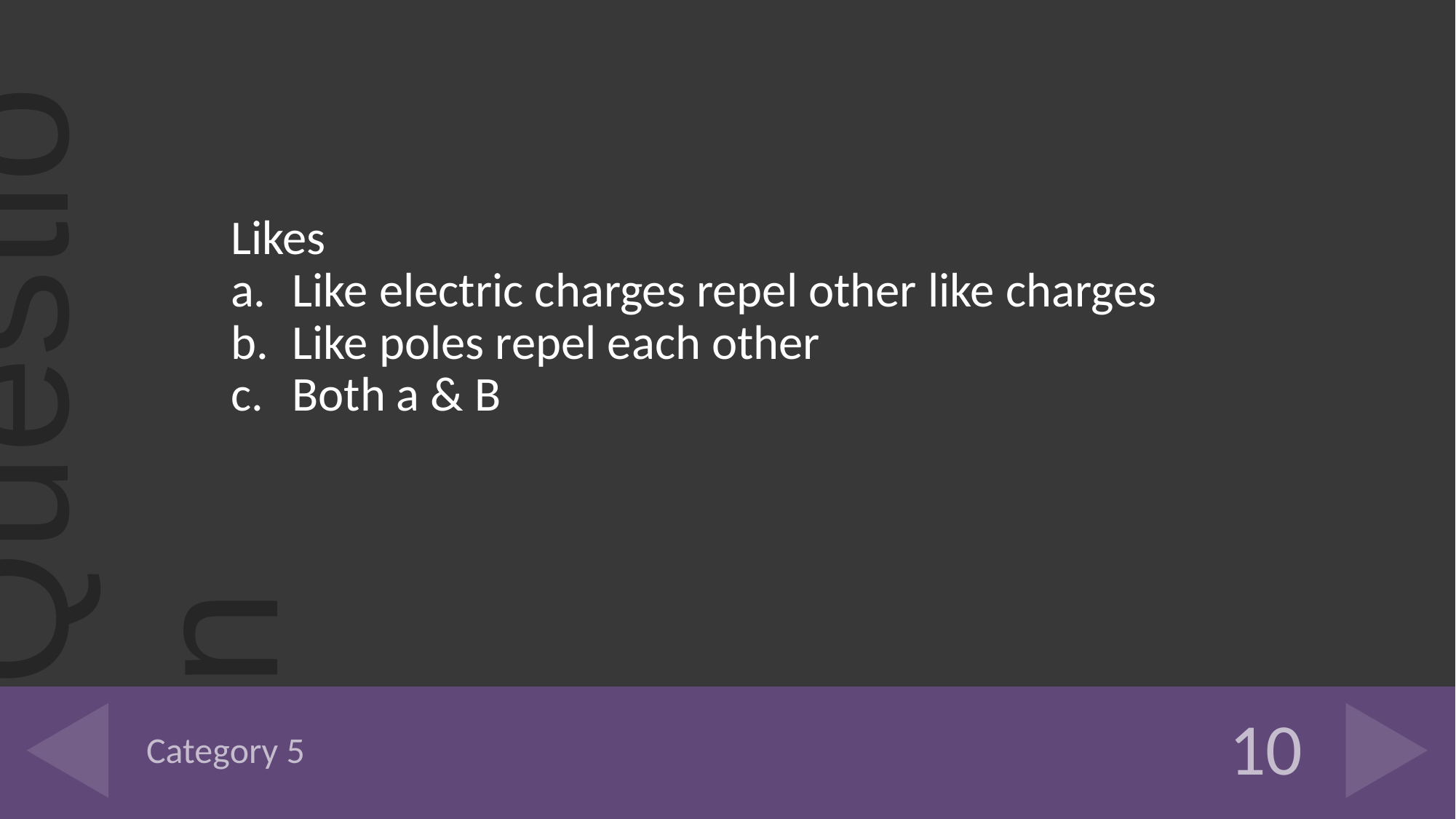

Likes
Like electric charges repel other like charges
Like poles repel each other
Both a & B

# Category 5
10